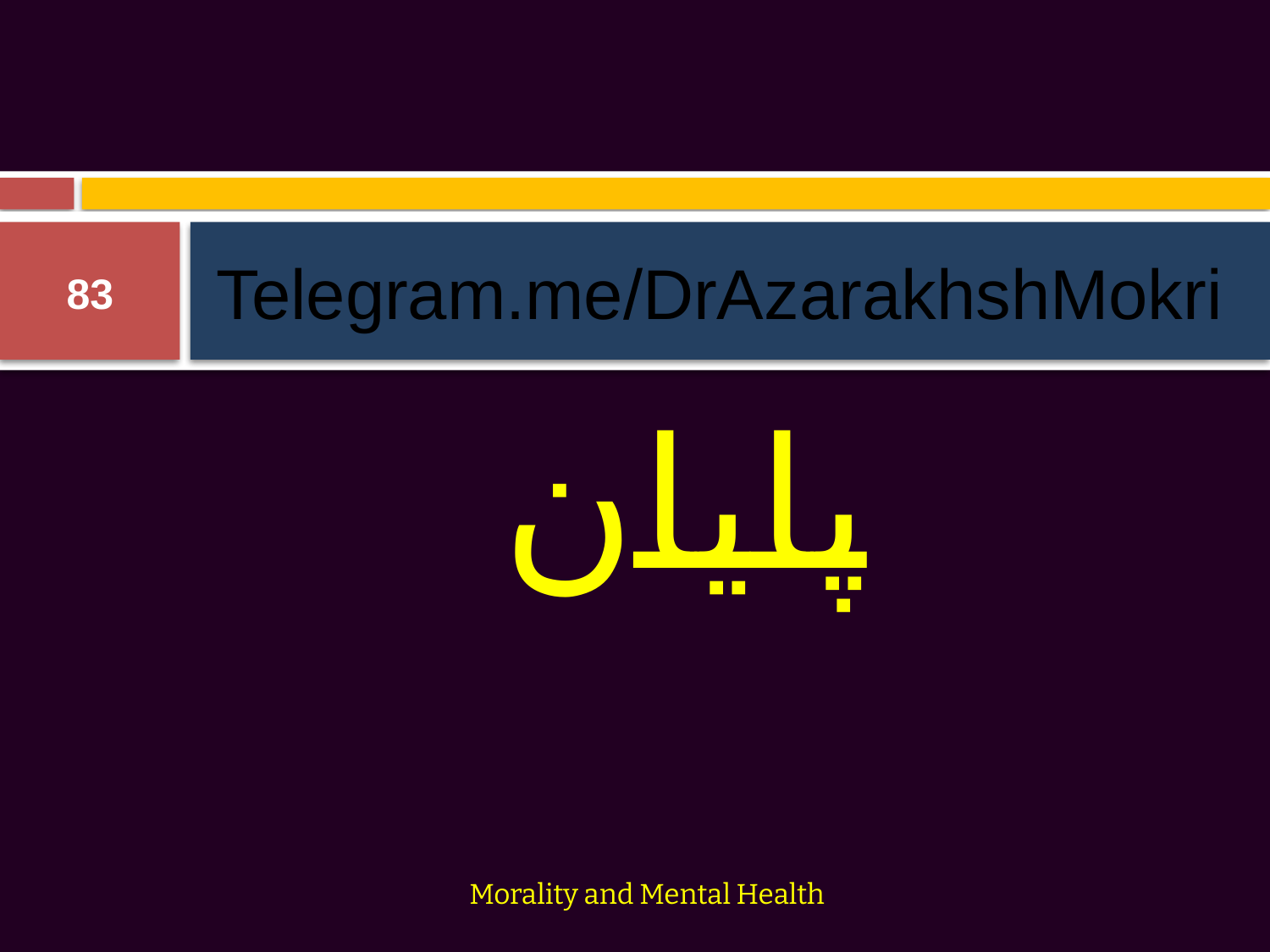

# Telegram.me/DrAzarakhshMokri
83
پایان
Morality and Mental Health